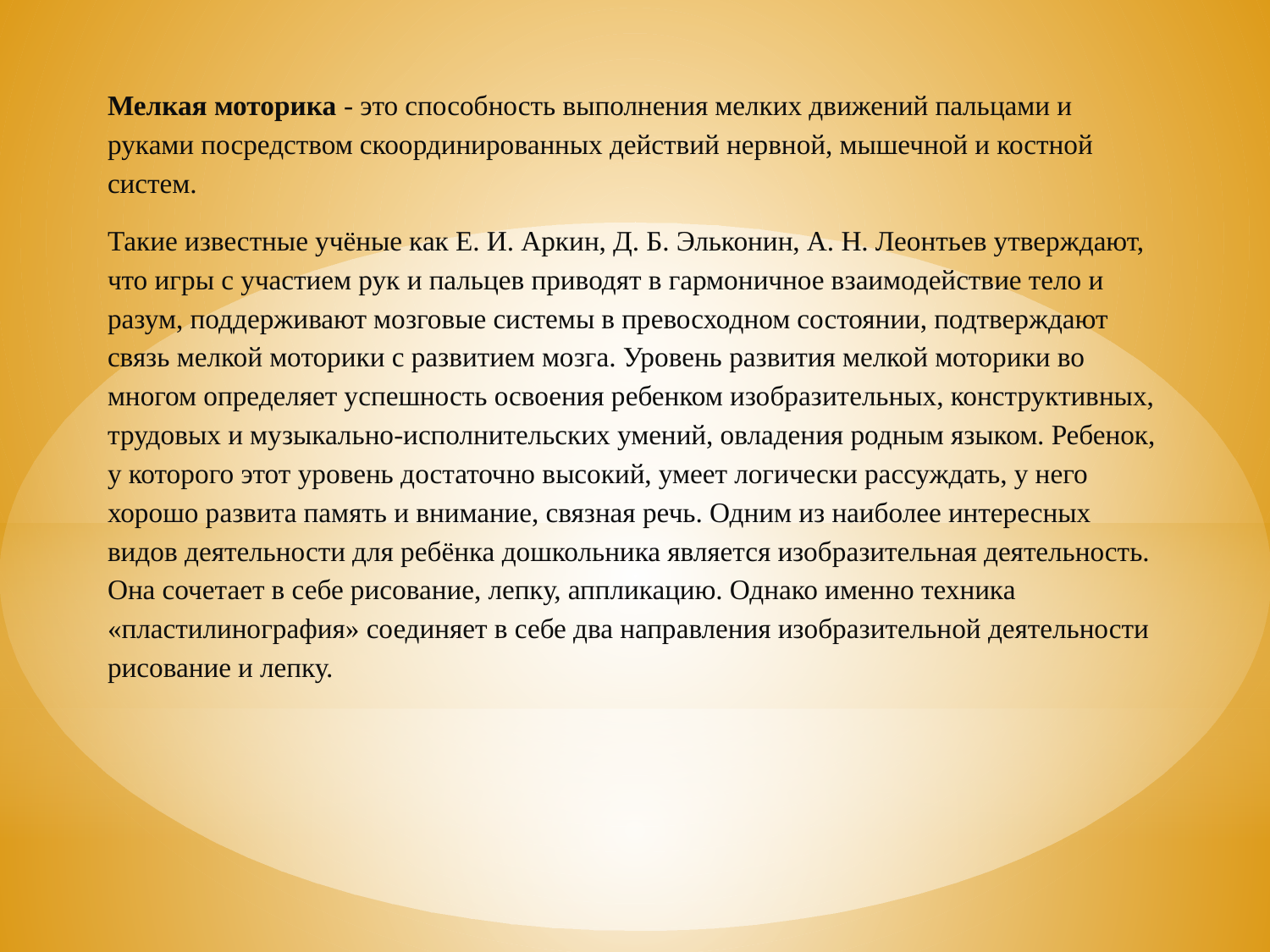

Мелкая моторика - это способность выполнения мелких движений пальцами и руками посредством скоординированных действий нервной, мышечной и костной систем.
Такие известные учёные как Е. И. Аркин, Д. Б. Эльконин, А. Н. Леонтьев утверждают, что игры с участием рук и пальцев приводят в гармоничное взаимодействие тело и разум, поддерживают мозговые системы в превосходном состоянии, подтверждают связь мелкой моторики с развитием мозга. Уровень развития мелкой моторики во многом определяет успешность освоения ребенком изобразительных, конструктивных, трудовых и музыкально-исполнительских умений, овладения родным языком. Ребенок, у которого этот уровень достаточно высокий, умеет логически рассуждать, у него хорошо развита память и внимание, связная речь. Одним из наиболее интересных видов деятельности для ребёнка дошкольника является изобразительная деятельность. Она сочетает в себе рисование, лепку, аппликацию. Однако именно техника «пластилинография» соединяет в себе два направления изобразительной деятельности рисование и лепку.